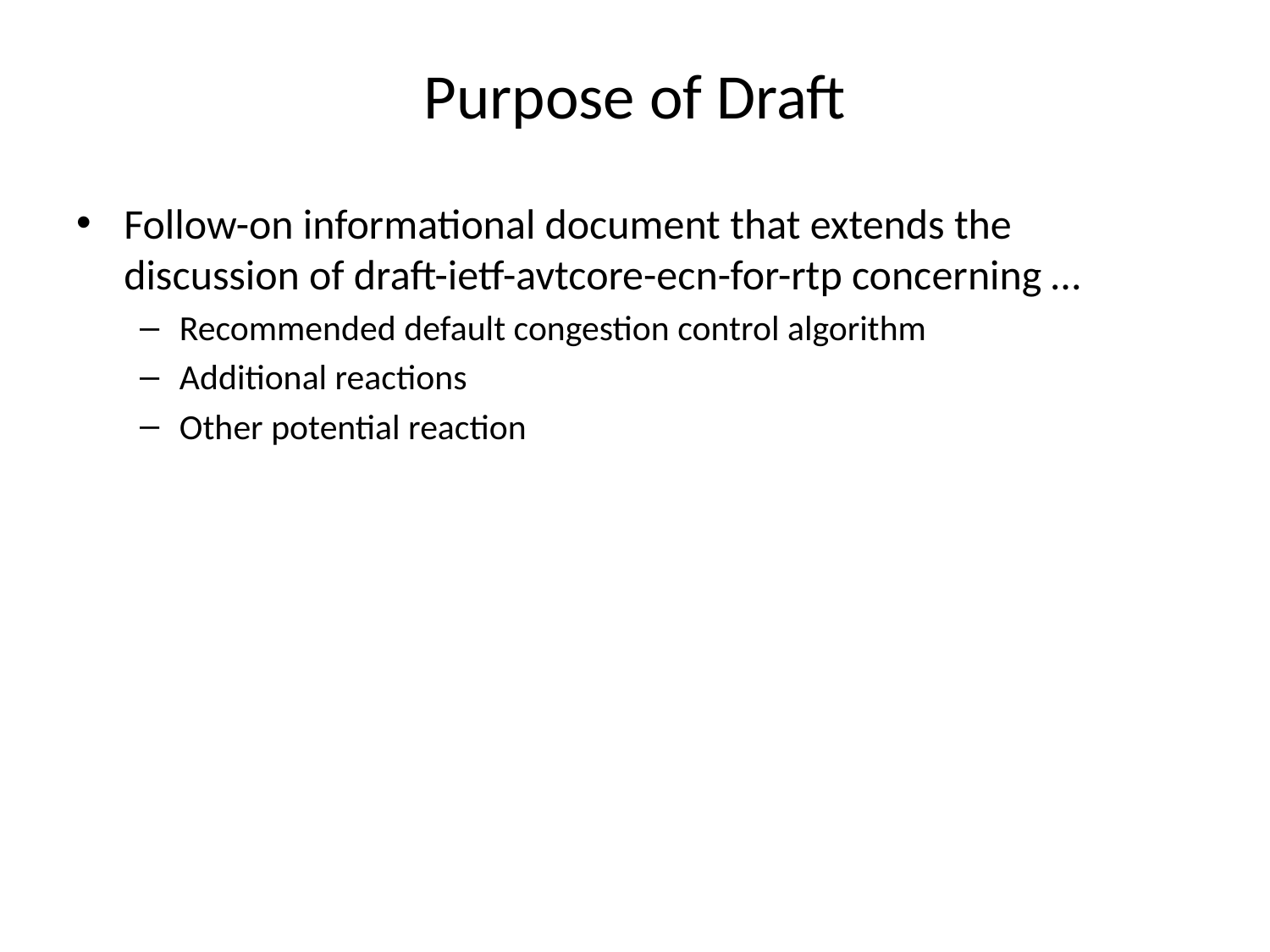

# Purpose of Draft
Follow-on informational document that extends the discussion of draft-ietf-avtcore-ecn-for-rtp concerning …
Recommended default congestion control algorithm
Additional reactions
Other potential reaction